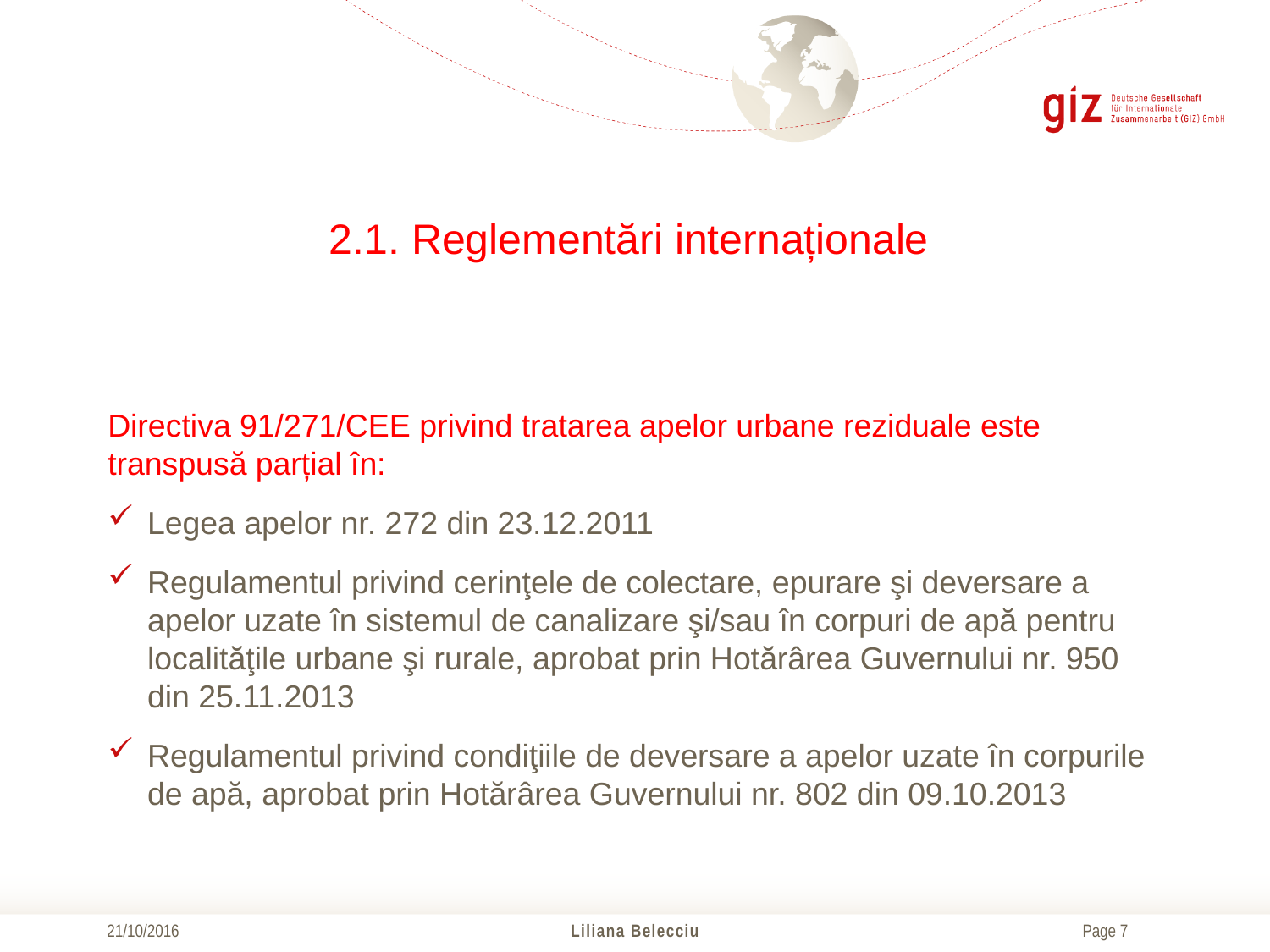

# 2.1. Reglementări internaționale

Directiva 91/271/CEE privind tratarea apelor urbane reziduale este transpusă parțial în:
Legea apelor nr. 272 din 23.12.2011
Regulamentul privind cerinţele de colectare, epurare şi deversare a apelor uzate în sistemul de canalizare şi/sau în corpuri de apă pentru localităţile urbane şi rurale, aprobat prin Hotărârea Guvernului nr. 950 din 25.11.2013
Regulamentul privind condiţiile de deversare a apelor uzate în corpurile de apă, aprobat prin Hotărârea Guvernului nr. 802 din 09.10.2013

21/10/2016
Liliana Belecciu